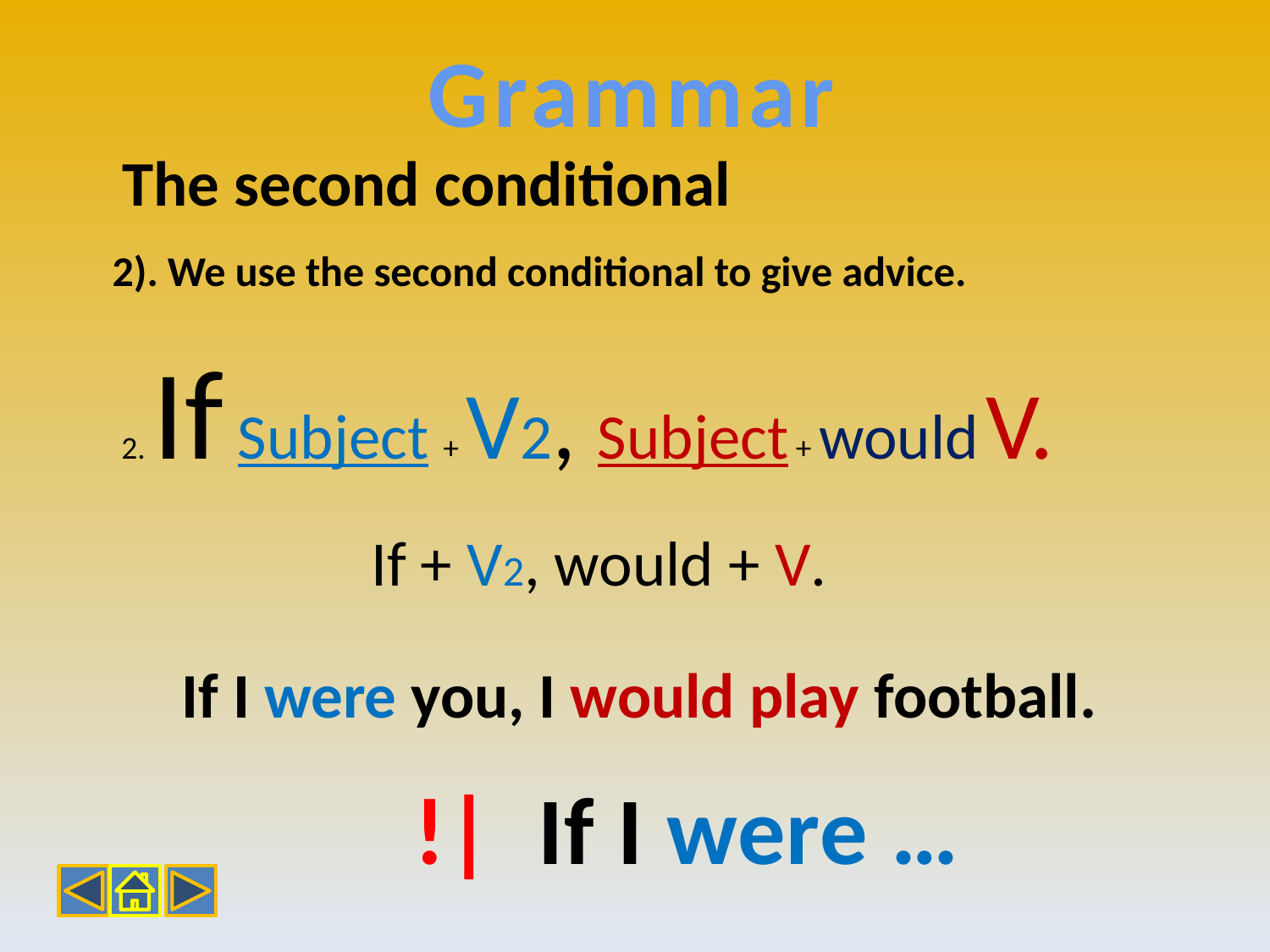

Grammar
The second conditional
2). We use the second conditional to give advice.
2. If Subject + V2, Subject + would V.
If + V2, would + V.
If I were you, I would play football.
!|  If I were …